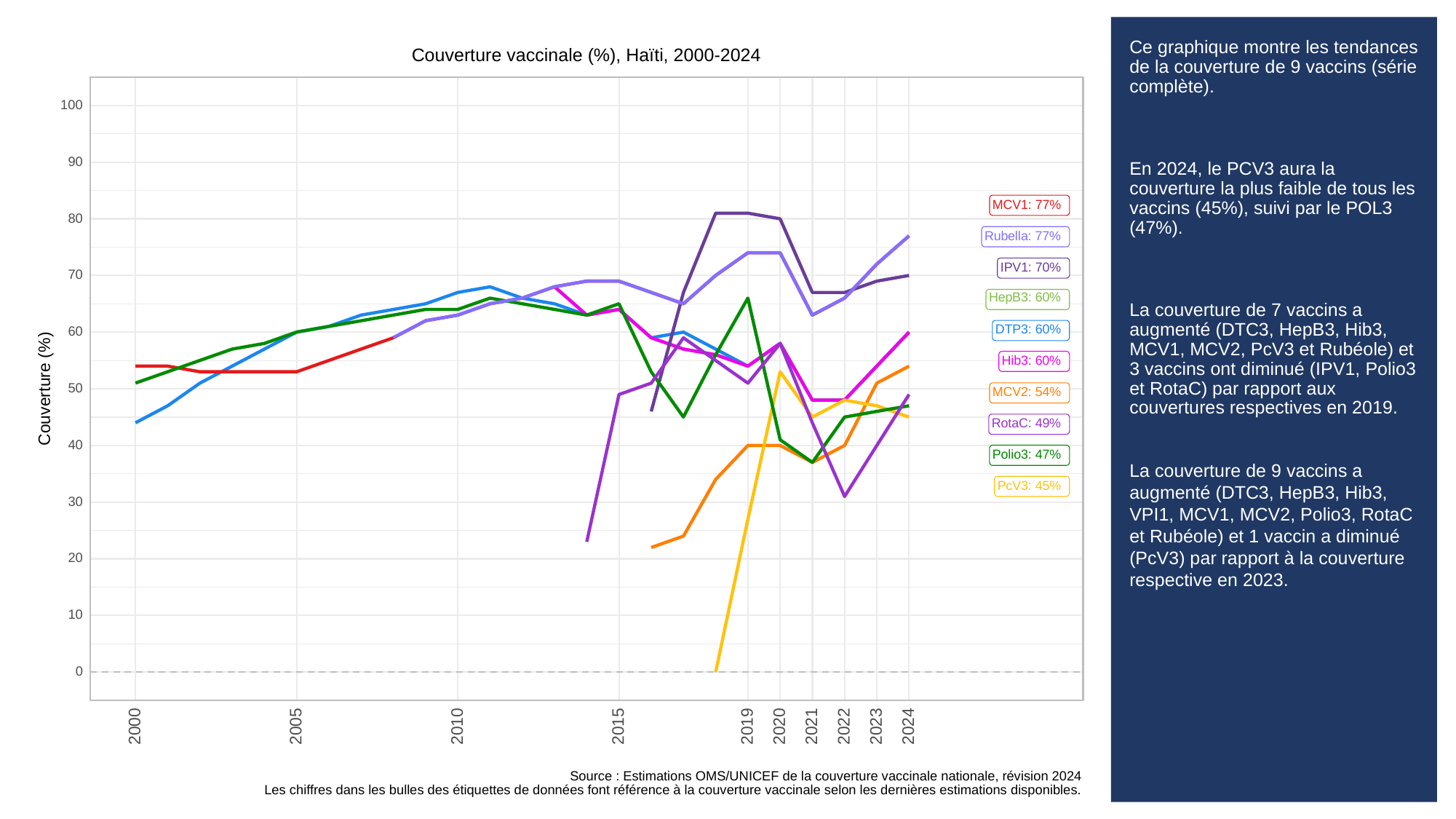

# Ce graphique montre les tendances de la couverture de 9 vaccins (série complète).

En 2024, le PCV3 aura la couverture la plus faible de tous les vaccins (45%), suivi par le POL3 (47%).

La couverture de 7 vaccins a augmenté (DTC3, HepB3, Hib3, MCV1, MCV2, PcV3 et Rubéole) et 3 vaccins ont diminué (IPV1, Polio3 et RotaC) par rapport aux couvertures respectives en 2019.

La couverture de 9 vaccins a augmenté (DTC3, HepB3, Hib3, VPI1, MCV1, MCV2, Polio3, RotaC et Rubéole) et 1 vaccin a diminué (PcV3) par rapport à la couverture respective en 2023.

Couverture vaccinale (%), Haïti, 2000-2024

100

90

MCV1: 77%

80

Rubella: 77%

IPV1: 70%

70

HepB3: 60%

DTP3: 60%
60

Hib3: 60%

Couverture (%)

50
MCV2: 54%

RotaC: 49%
40

Polio3: 47%

PcV3: 45%
30

20

10

0

2023
2000
2005
2010
2015
2019
2020
2021
2022
2024
Source : Estimations OMS/UNICEF de la couverture vaccinale nationale, révision 2024
Les chiffres dans les bulles des étiquettes de données font référence à la couverture vaccinale selon les dernières estimations disponibles.